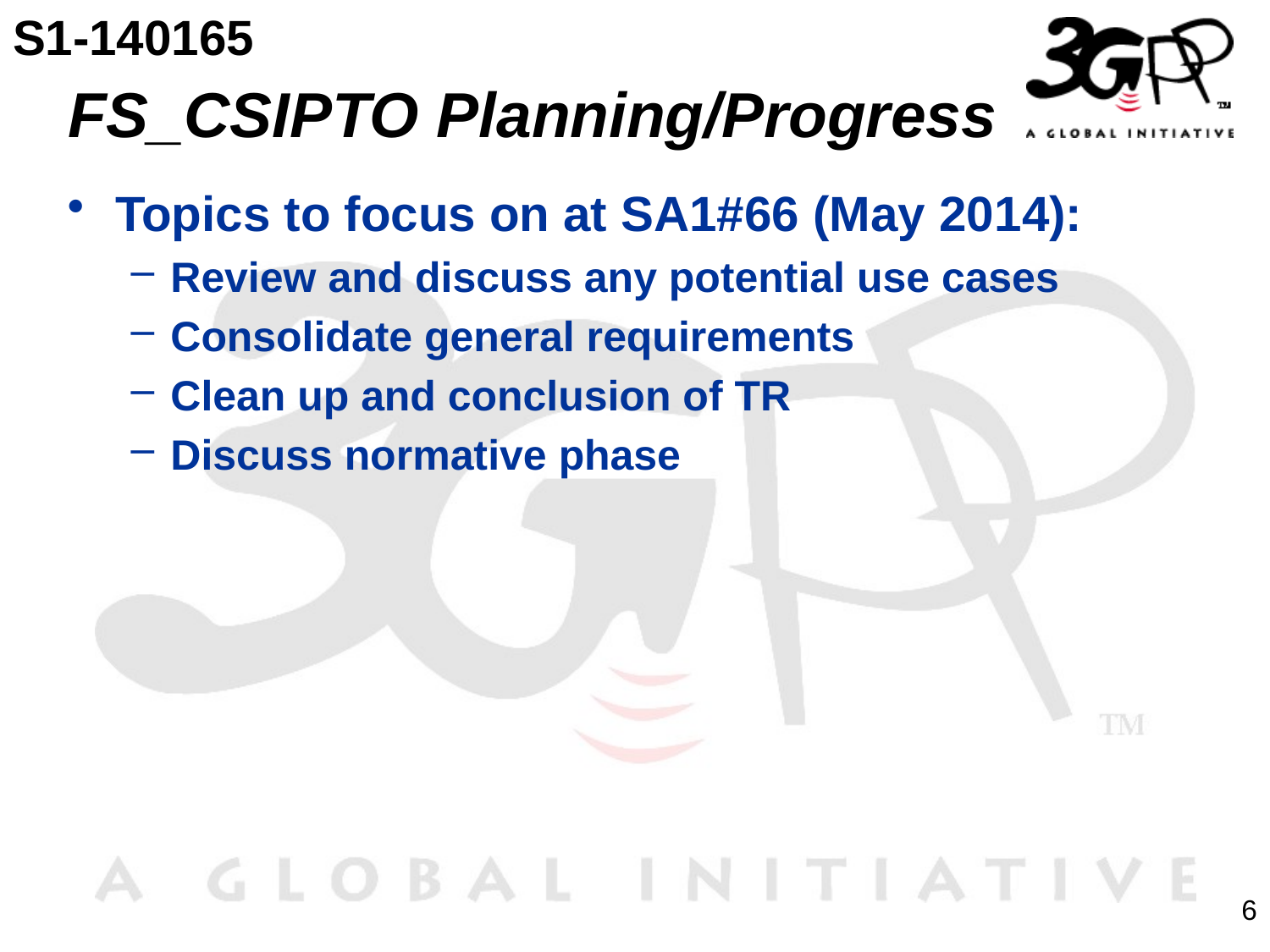

S1-140165
# FS_CSIPTO Planning/Progress
Topics to focus on at SA1#66 (May 2014):
Review and discuss any potential use cases
Consolidate general requirements
Clean up and conclusion of TR
Discuss normative phase

6